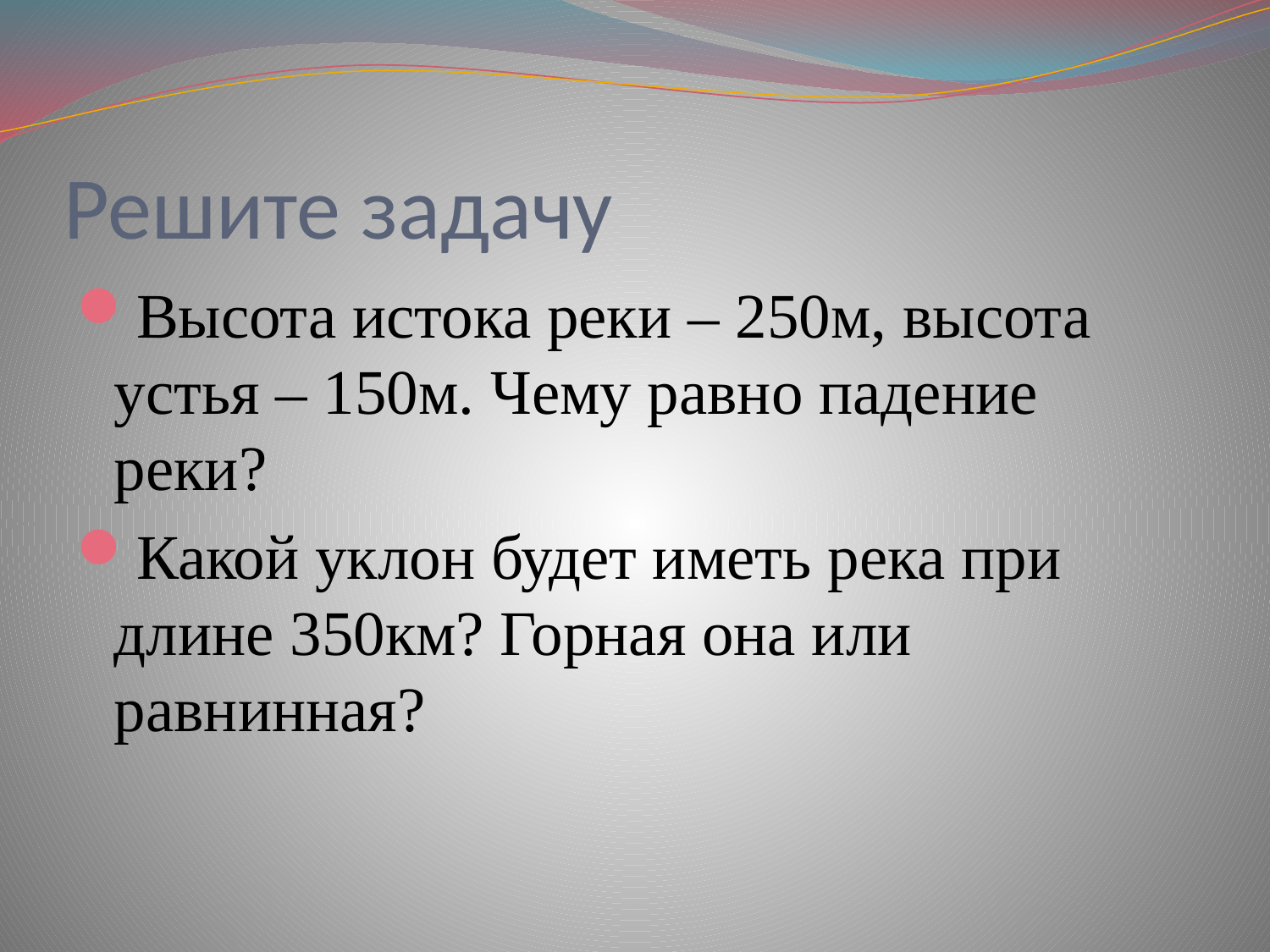

# Решите задачу
Высота истока реки – 250м, высота устья – 150м. Чему равно падение реки?
Какой уклон будет иметь река при длине 350км? Горная она или равнинная?